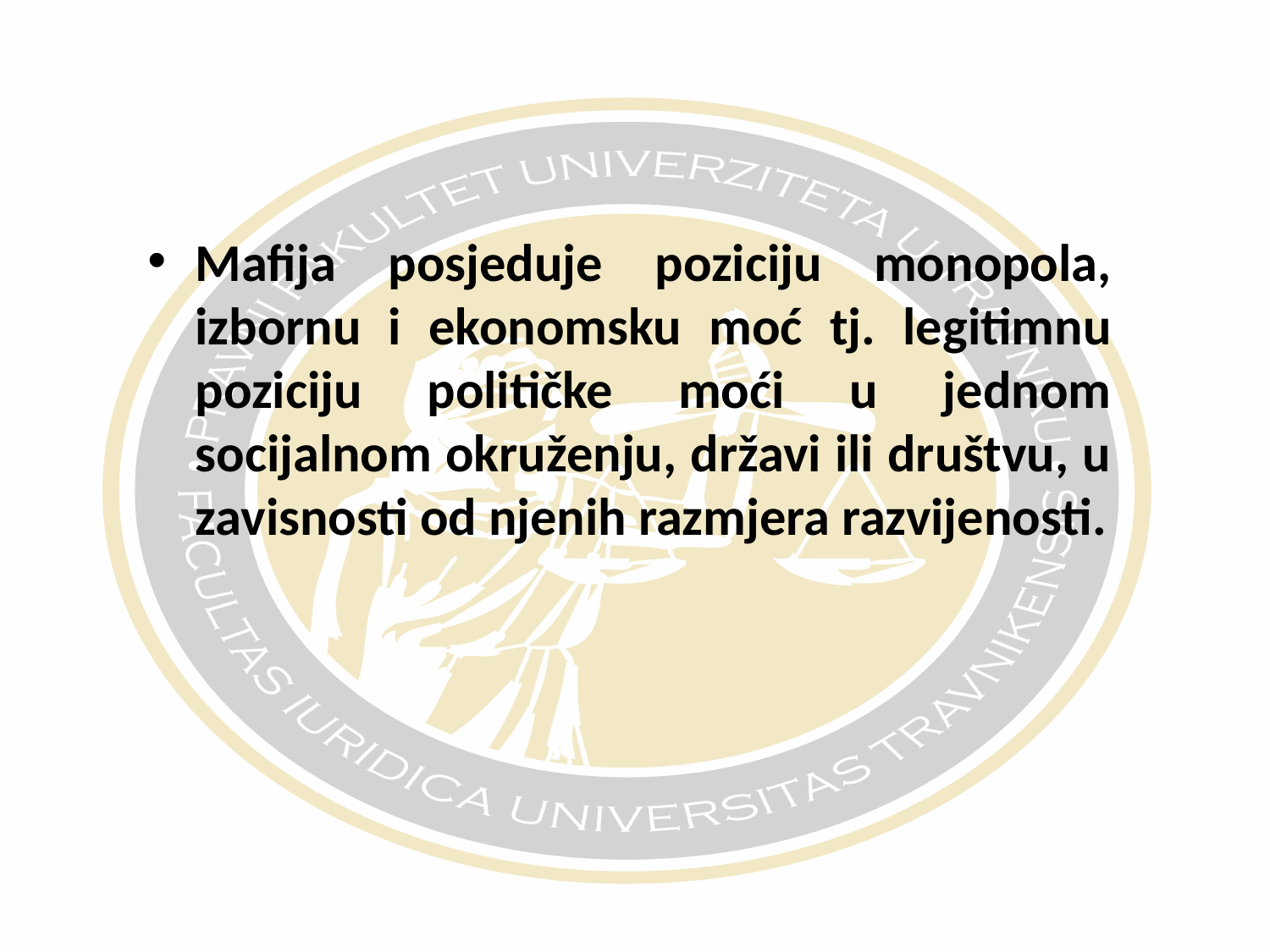

#
Mafija posjeduje poziciju monopola, izbornu i ekonomsku moć tj. legitimnu poziciju političke moći u jednom socijalnom okruženju, državi ili društvu, u zavisnosti od njenih razmjera razvijenosti.